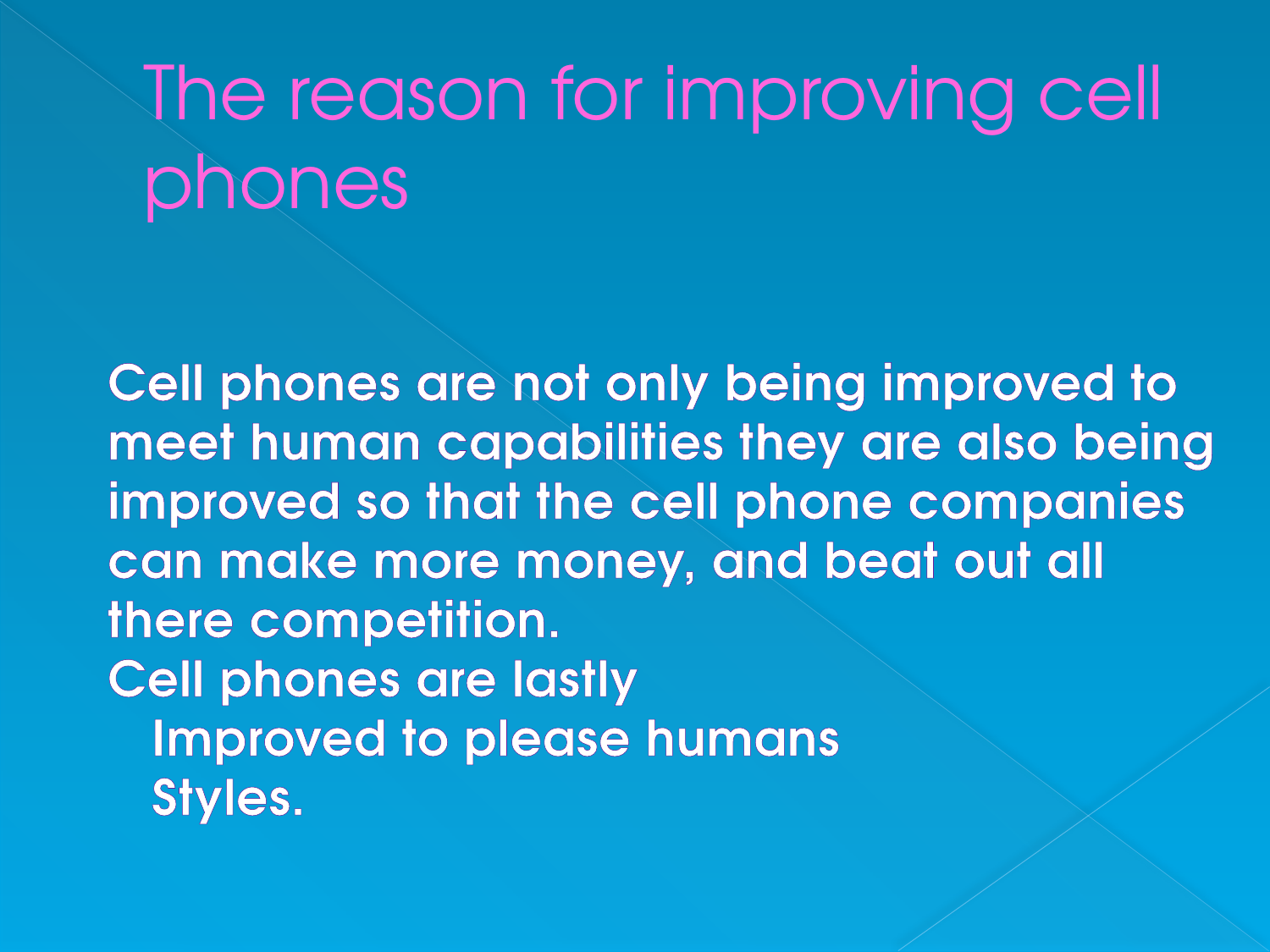

# The reason for improving cell phones

Cell phones are not only being improved to meet human capabilities they are also being improved so that the cell phone companies can make more money, and beat out all there competition.
Cell phones are lastly
   Improved to please humans
   Styles.